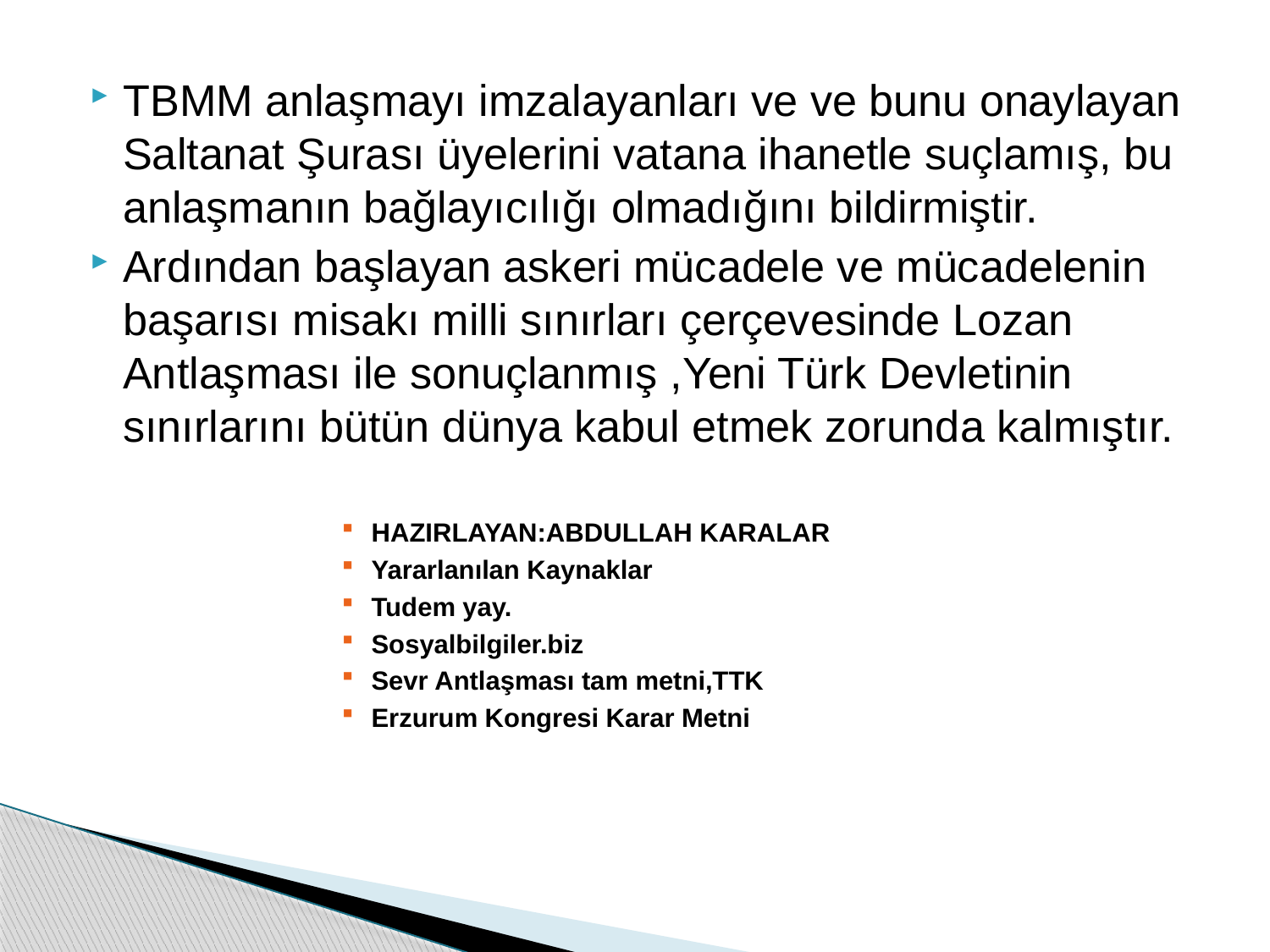

TBMM anlaşmayı imzalayanları ve ve bunu onaylayan Saltanat Şurası üyelerini vatana ihanetle suçlamış, bu anlaşmanın bağlayıcılığı olmadığını bildirmiştir.
Ardından başlayan askeri mücadele ve mücadelenin başarısı misakı milli sınırları çerçevesinde Lozan Antlaşması ile sonuçlanmış ,Yeni Türk Devletinin sınırlarını bütün dünya kabul etmek zorunda kalmıştır.

HAZIRLAYAN:ABDULLAH KARALAR
Yararlanılan Kaynaklar
Tudem yay.
Sosyalbilgiler.biz
Sevr Antlaşması tam metni,TTK
Erzurum Kongresi Karar Metni